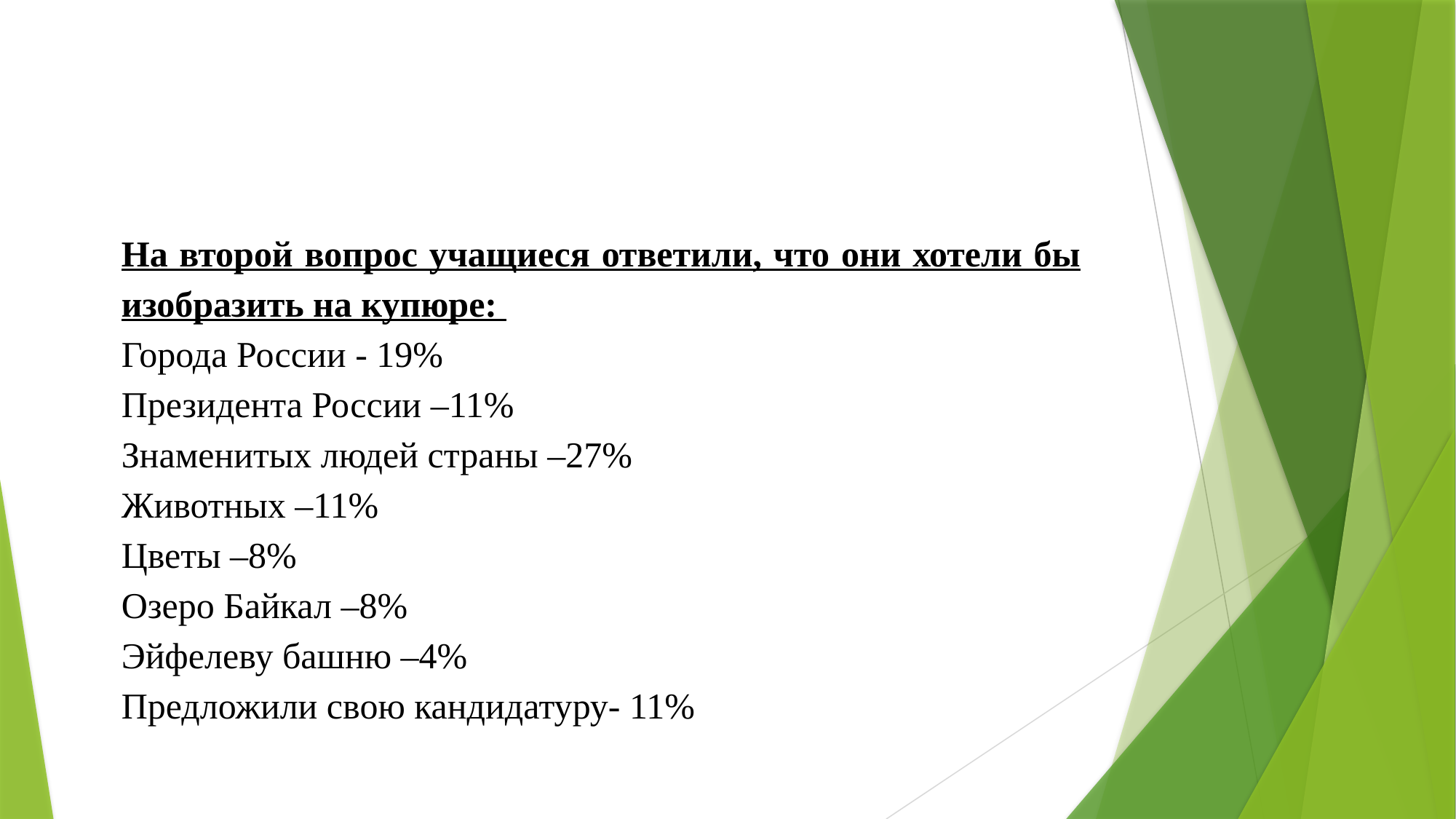

#
На второй вопрос учащиеся ответили, что они хотели бы изобразить на купюре:
Города России - 19%
Президента России –11%
Знаменитых людей страны –27%
Животных –11%
Цветы –8%
Озеро Байкал –8%
Эйфелеву башню –4%
Предложили свою кандидатуру- 11%